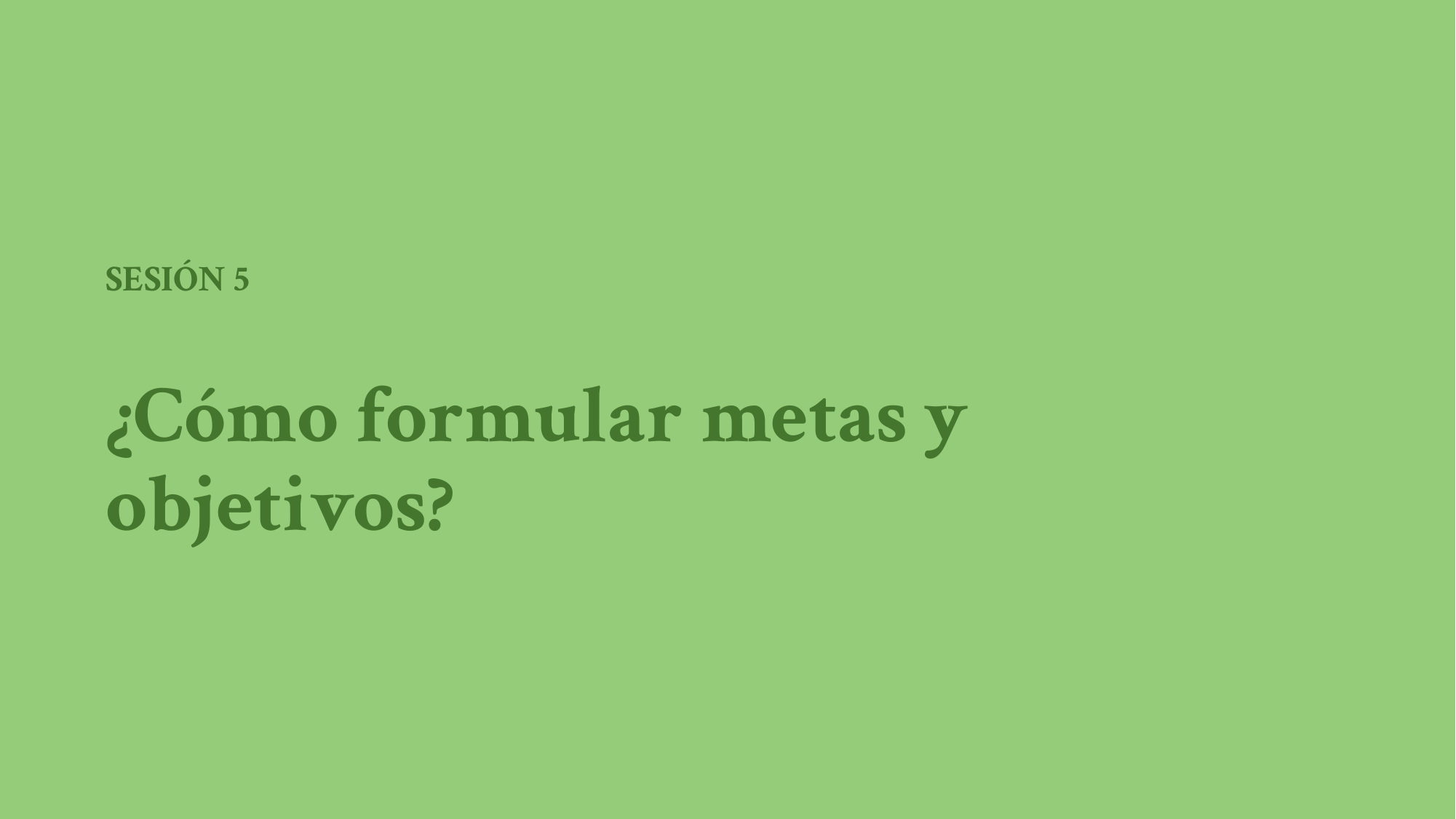

SESIÓN 5
¿Cómo formular metas y objetivos?